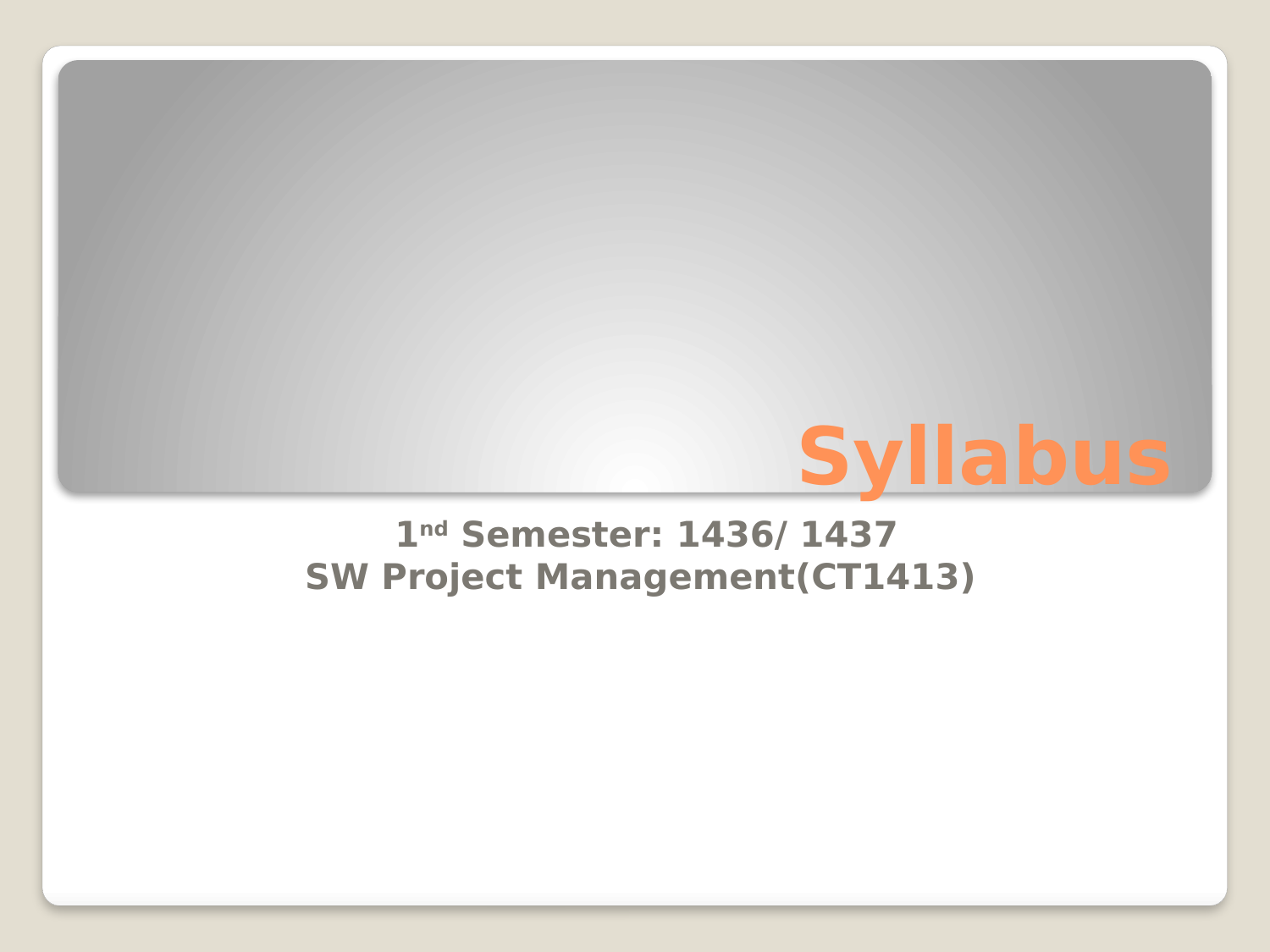

# Syllabus
1nd Semester: 1436/ 1437
SW Project Management(CT1413)